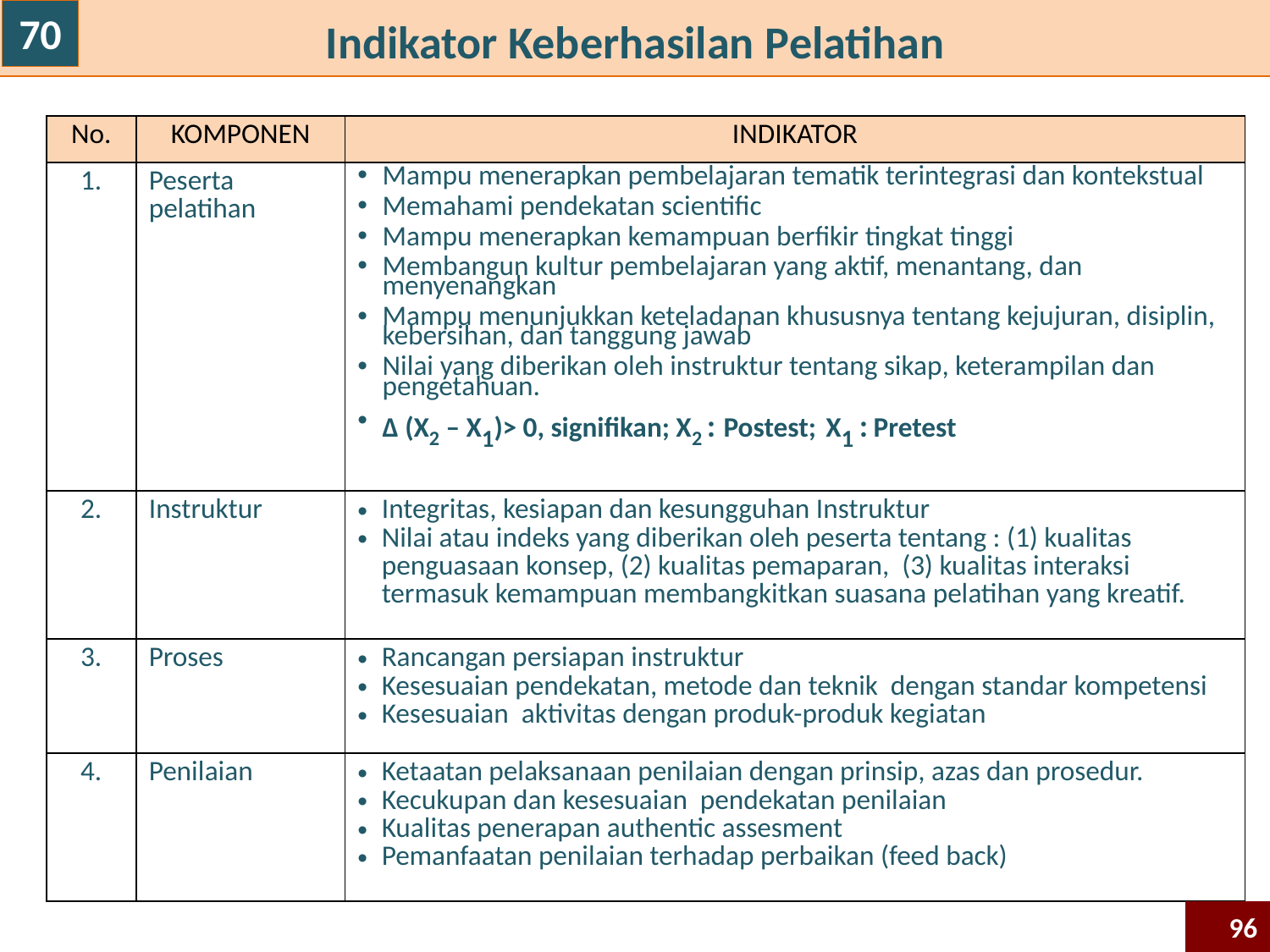

70
# Indikator Keberhasilan Pelatihan
| No. | KOMPONEN | INDIKATOR |
| --- | --- | --- |
| 1. | Peserta pelatihan | Mampu menerapkan pembelajaran tematik terintegrasi dan kontekstual Memahami pendekatan scientific Mampu menerapkan kemampuan berfikir tingkat tinggi Membangun kultur pembelajaran yang aktif, menantang, dan menyenangkan Mampu menunjukkan keteladanan khususnya tentang kejujuran, disiplin, kebersihan, dan tanggung jawab Nilai yang diberikan oleh instruktur tentang sikap, keterampilan dan pengetahuan. ∆ (X2 – X1)> 0, signifikan; X2 : Postest; X1 : Pretest |
| 2. | Instruktur | Integritas, kesiapan dan kesungguhan Instruktur Nilai atau indeks yang diberikan oleh peserta tentang : (1) kualitas penguasaan konsep, (2) kualitas pemaparan, (3) kualitas interaksi termasuk kemampuan membangkitkan suasana pelatihan yang kreatif. |
| 3. | Proses | Rancangan persiapan instruktur Kesesuaian pendekatan, metode dan teknik dengan standar kompetensi Kesesuaian aktivitas dengan produk-produk kegiatan |
| 4. | Penilaian | Ketaatan pelaksanaan penilaian dengan prinsip, azas dan prosedur. Kecukupan dan kesesuaian pendekatan penilaian Kualitas penerapan authentic assesment Pemanfaatan penilaian terhadap perbaikan (feed back) |
96